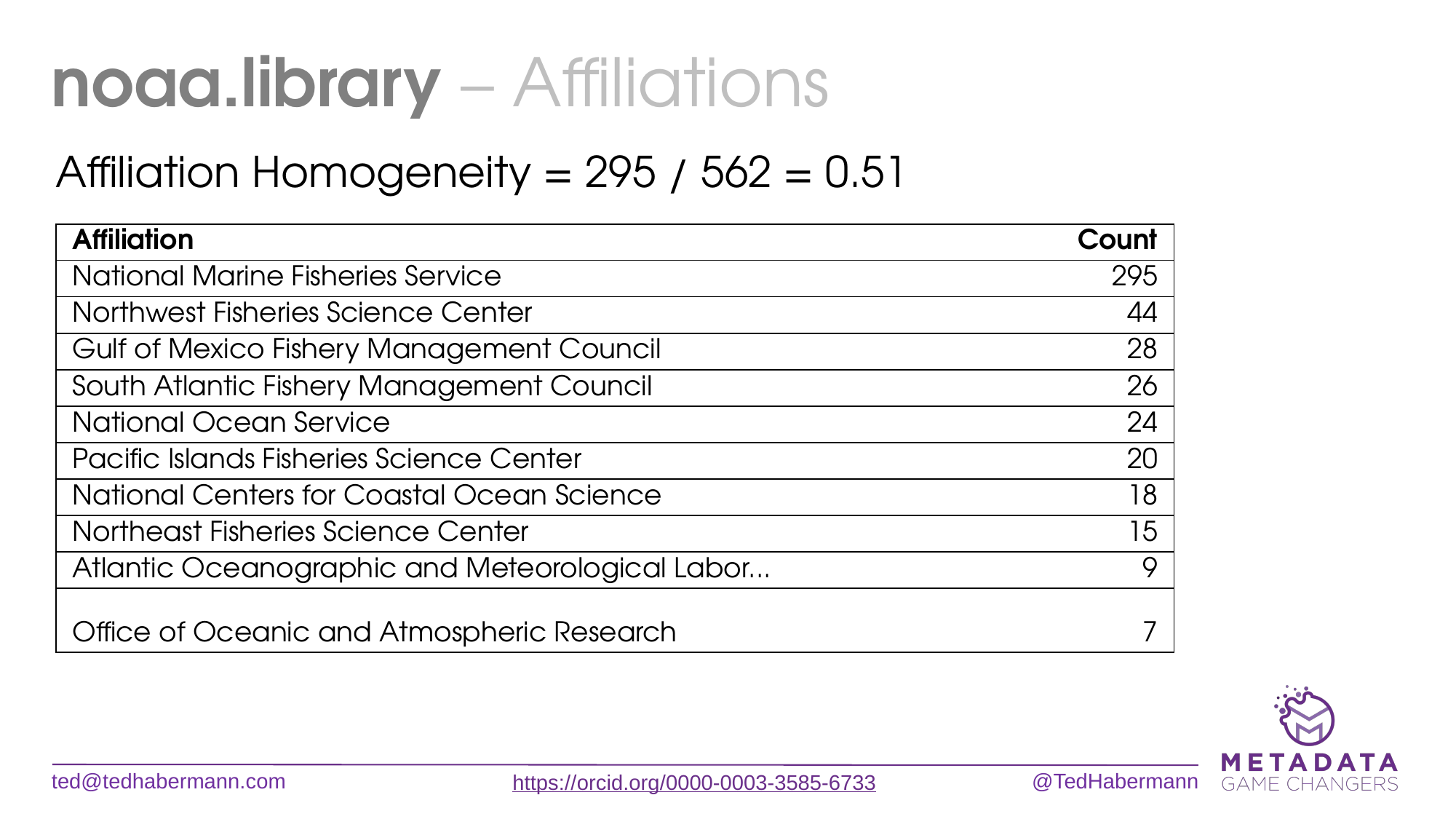

# noaa.library – Affiliations
Affiliation Homogeneity = 295 / 562 = 0.51
| Affiliation | Count |
| --- | --- |
| National Marine Fisheries Service | 295 |
| Northwest Fisheries Science Center | 44 |
| Gulf of Mexico Fishery Management Council | 28 |
| South Atlantic Fishery Management Council | 26 |
| National Ocean Service | 24 |
| Pacific Islands Fisheries Science Center | 20 |
| National Centers for Coastal Ocean Science | 18 |
| Northeast Fisheries Science Center | 15 |
| Atlantic Oceanographic and Meteorological Labor... | 9 |
| Office of Oceanic and Atmospheric Research | 7 |